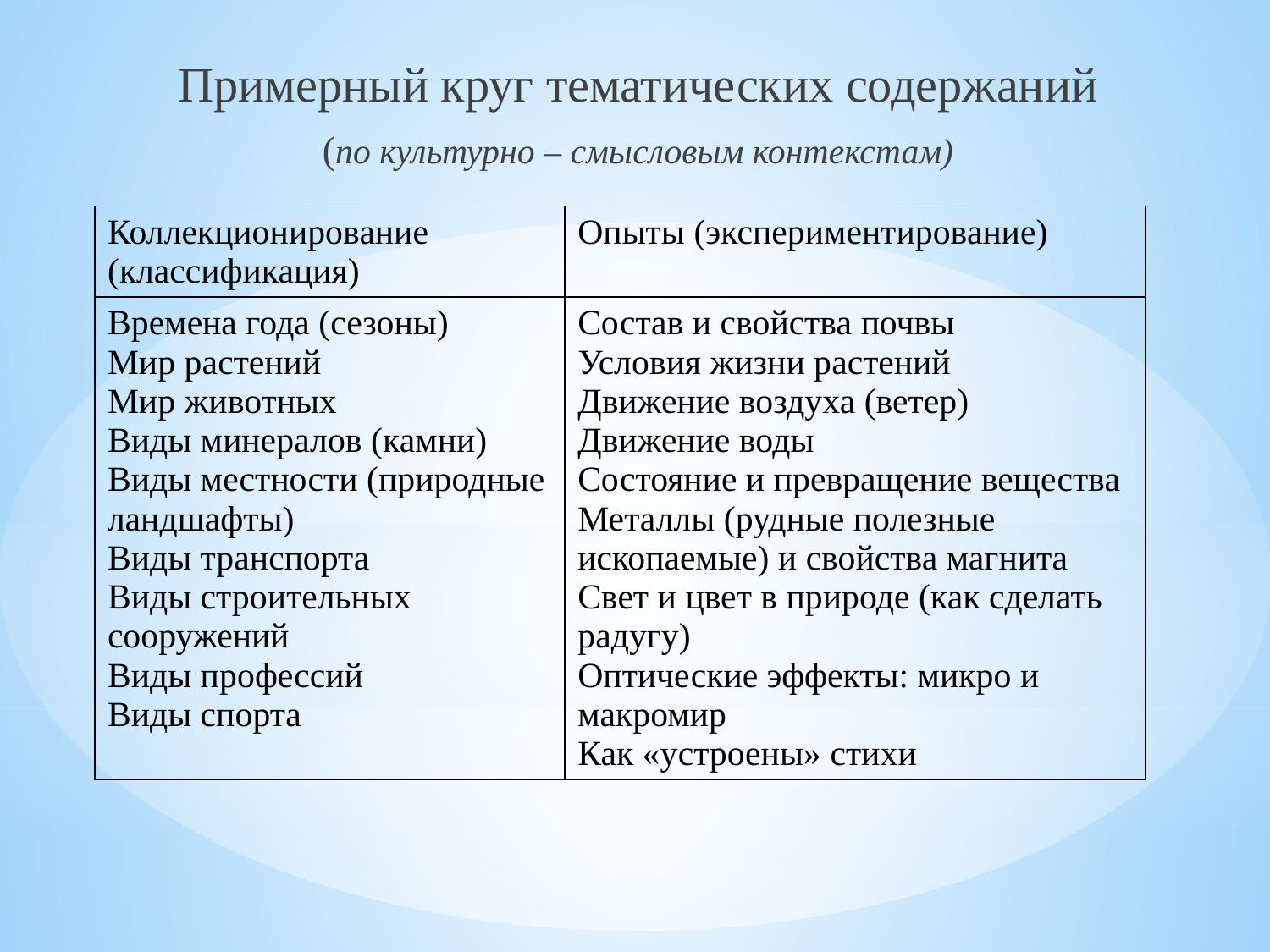

Примерный круг тематических содержаний
(по культурно – смысловым контекстам)

| Коллекционирование (классификация) | Опыты (экспериментирование) |
| --- | --- |
| Времена года (сезоны) Мир растений Мир животных Виды минералов (камни) Виды местности (природные ландшафты) Виды транспорта Виды строительных сооружений Виды профессий Виды спорта | Состав и свойства почвы Условия жизни растений Движение воздуха (ветер) Движение воды Состояние и превращение вещества Металлы (рудные полезные ископаемые) и свойства магнита Свет и цвет в природе (как сделать радугу) Оптические эффекты: микро и макромир Как «устроены» стихи |